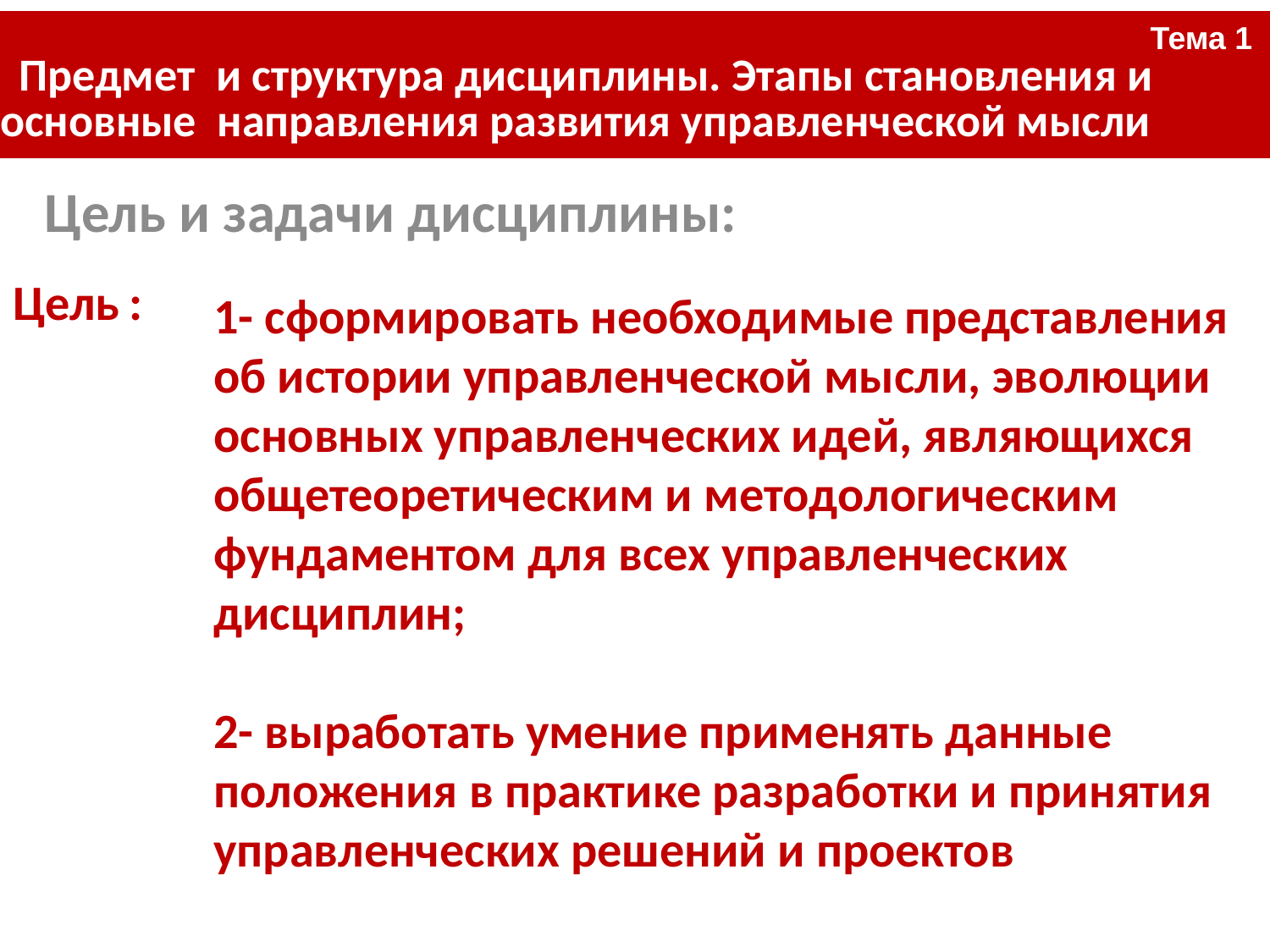

| Тема 1 Предмет и структура дисциплины. Этапы становления и основные направления развития управленческой мысли |
| --- |
#
Цель и задачи дисциплины:

Цель
:

1- сформировать необходимые представления об истории управленческой мысли, эволюции основных управленческих идей, являющихся общетеоретическим и методологическим фундаментом для всех управленческих дисциплин;

2- выработать умение применять данные положения в практике разработки и принятия управленческих решений и проектов